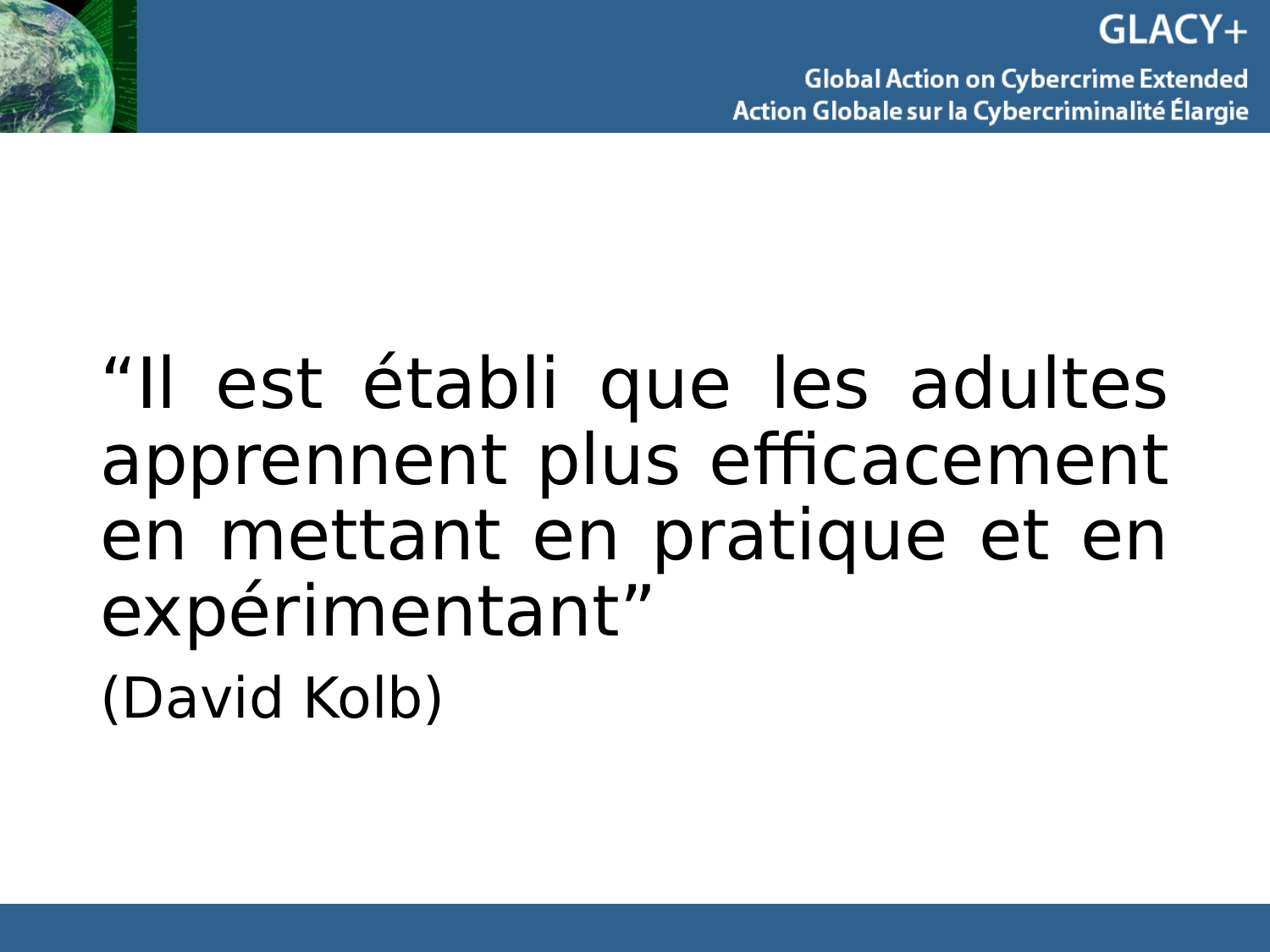

#
“Il est établi que les adultes apprennent plus efficacement en mettant en pratique et en expérimentant”
(David Kolb)